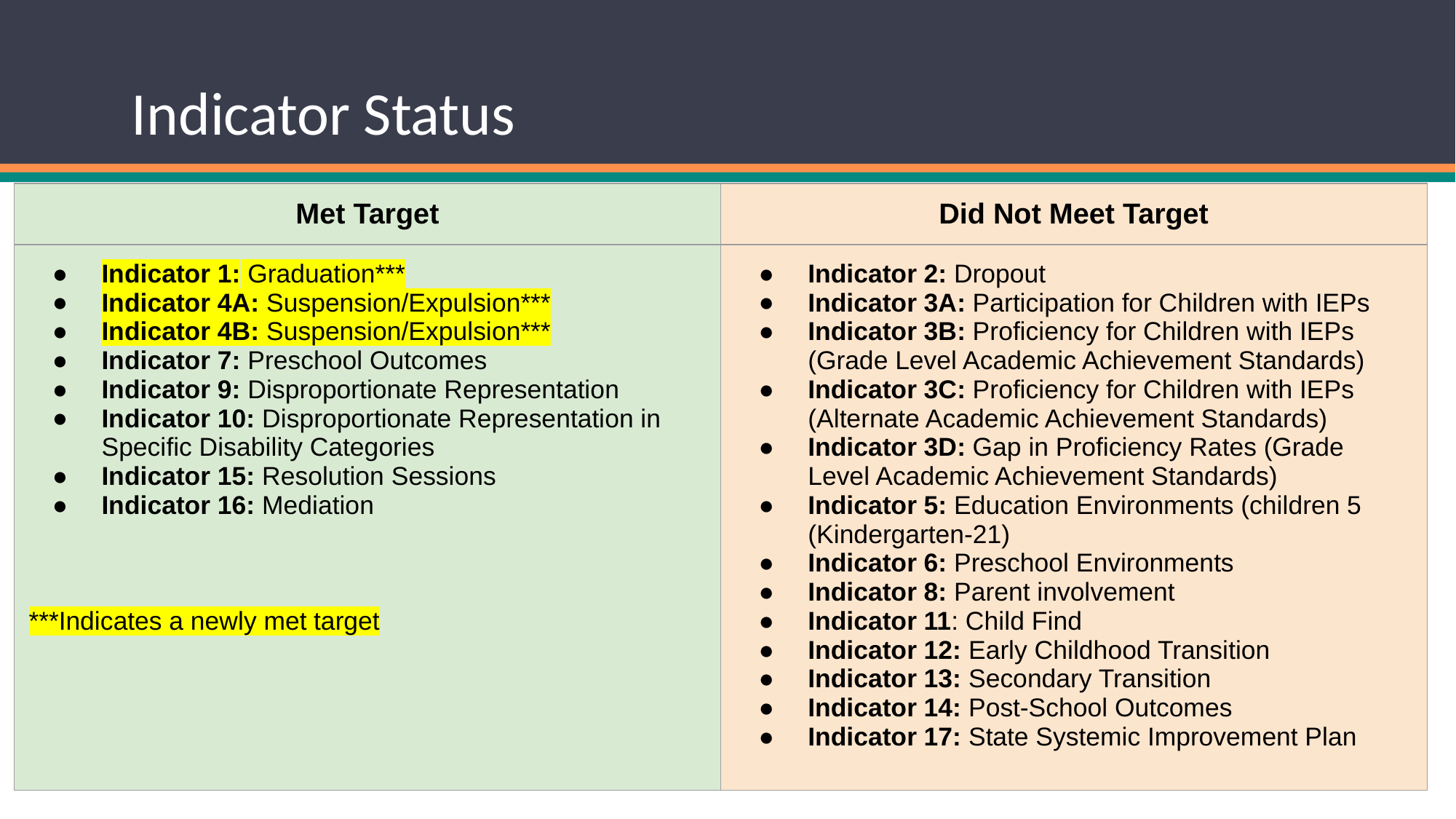

# Indicator Status
| Met Target | Did Not Meet Target |
| --- | --- |
| Indicator 1: Graduation\*\*\* Indicator 4A: Suspension/Expulsion\*\*\* Indicator 4B: Suspension/Expulsion\*\*\* Indicator 7: Preschool Outcomes Indicator 9: Disproportionate Representation Indicator 10: Disproportionate Representation in Specific Disability Categories Indicator 15: Resolution Sessions Indicator 16: Mediation \*\*\*Indicates a newly met target | Indicator 2: Dropout Indicator 3A: Participation for Children with IEPs Indicator 3B: Proficiency for Children with IEPs (Grade Level Academic Achievement Standards) Indicator 3C: Proficiency for Children with IEPs (Alternate Academic Achievement Standards) Indicator 3D: Gap in Proficiency Rates (Grade Level Academic Achievement Standards) Indicator 5: Education Environments (children 5 (Kindergarten-21) Indicator 6: Preschool Environments Indicator 8: Parent involvement Indicator 11: Child Find Indicator 12: Early Childhood Transition Indicator 13: Secondary Transition Indicator 14: Post-School Outcomes Indicator 17: State Systemic Improvement Plan |